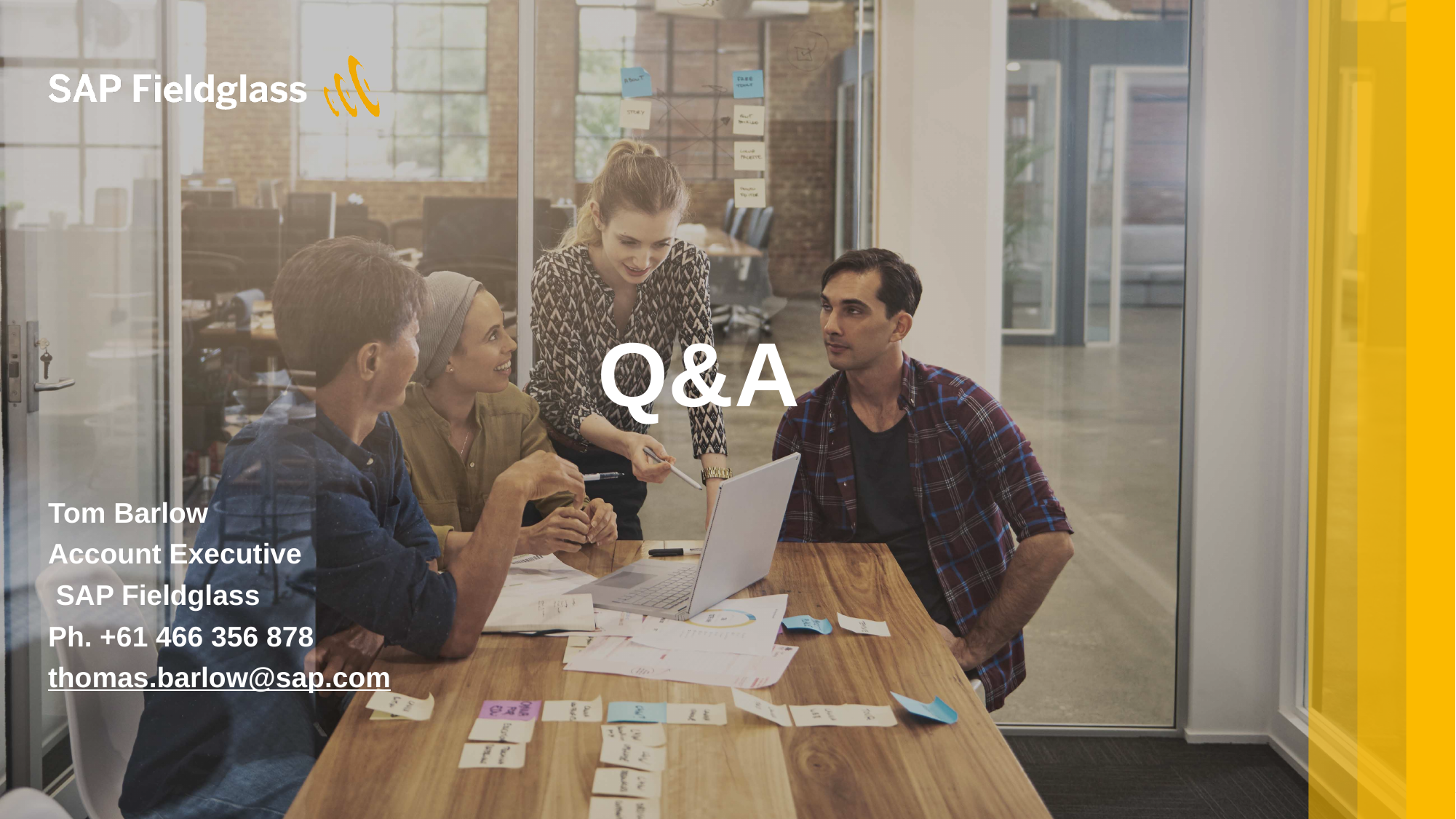

# Q&A
Tom Barlow
Account Executive
 SAP Fieldglass
Ph. +61 466 356 878
thomas.barlow@sap.com